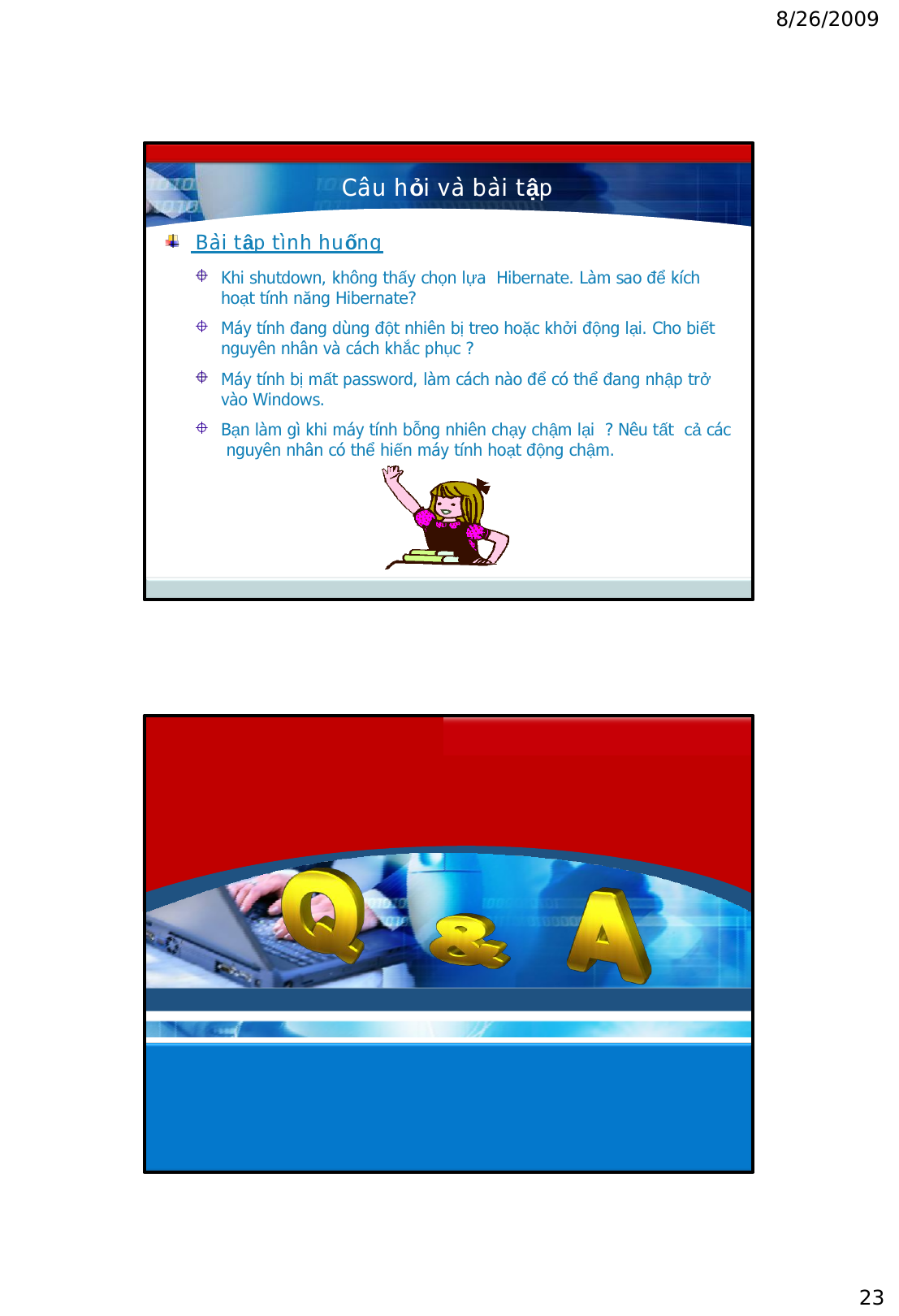

8/26/2009

Câu hỏi và bài tập

 Bài tập tình huống
Khi shutdown, không thấy chọn lựa  Hibernate. Làm sao để kích  hoạt tính năng Hibernate?
Máy tính đang dùng đột nhiên bị treo hoặc khởi động lại. Cho biết  nguyên nhân và cách khắc phục ?
Máy tính bị mất password, làm cách nào để có thể đang nhập trở  vào Windows.
Bạn làm gì khi máy tính bỗng nhiên chạy chậm lại  ? Nêu tất  cả các  nguyên nhân có thể hiến máy tính hoạt động chậm.

23